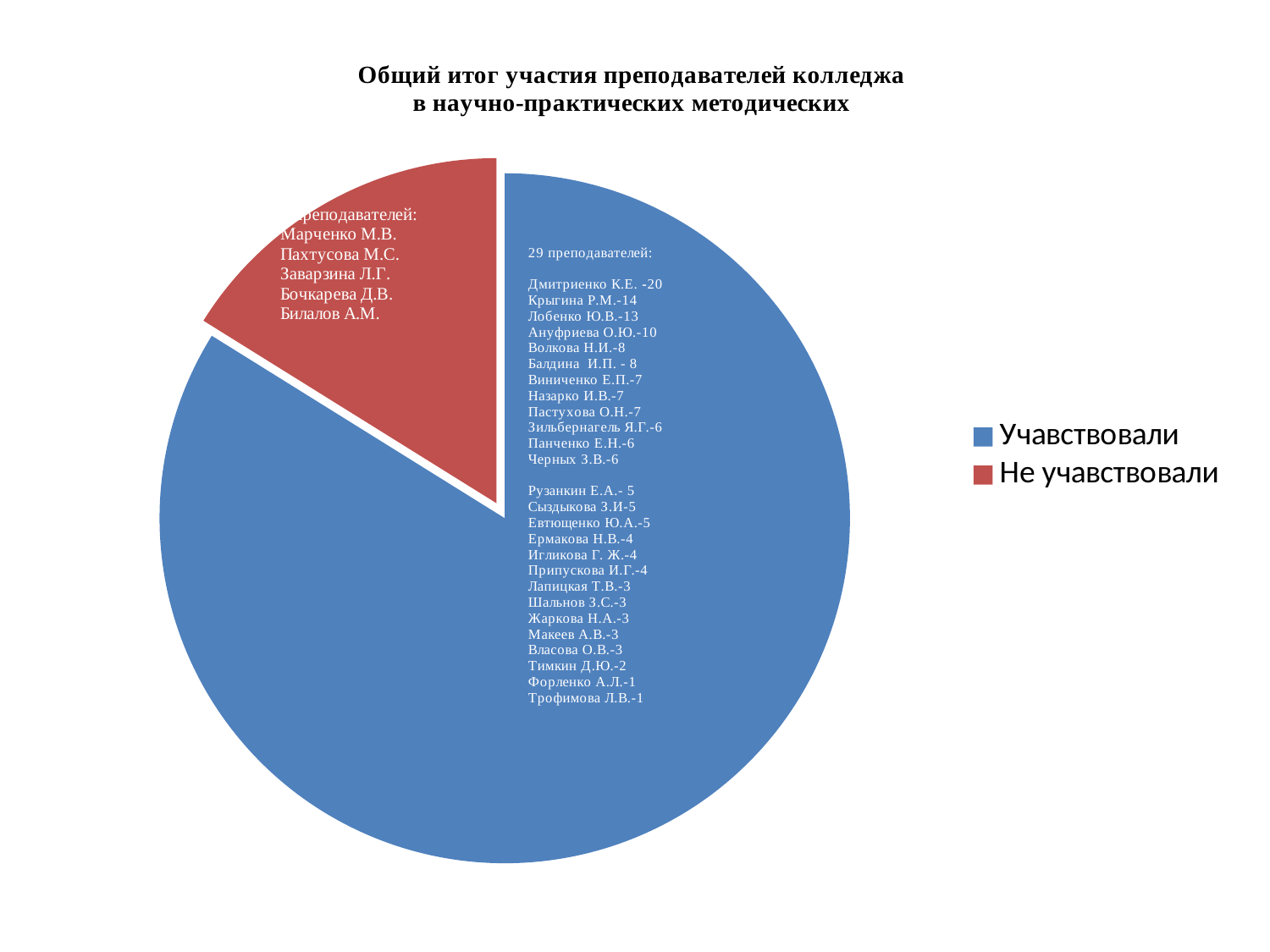

### Chart: Общий итог участия преподавателей колледжа
в научно-практических методических

| Category | Охват участия преподавателей колледжа в научно-методических мероприятиях |
|---|---|
| Учавствовали | 26.0 |
| Не учавствовали | 5.0 |